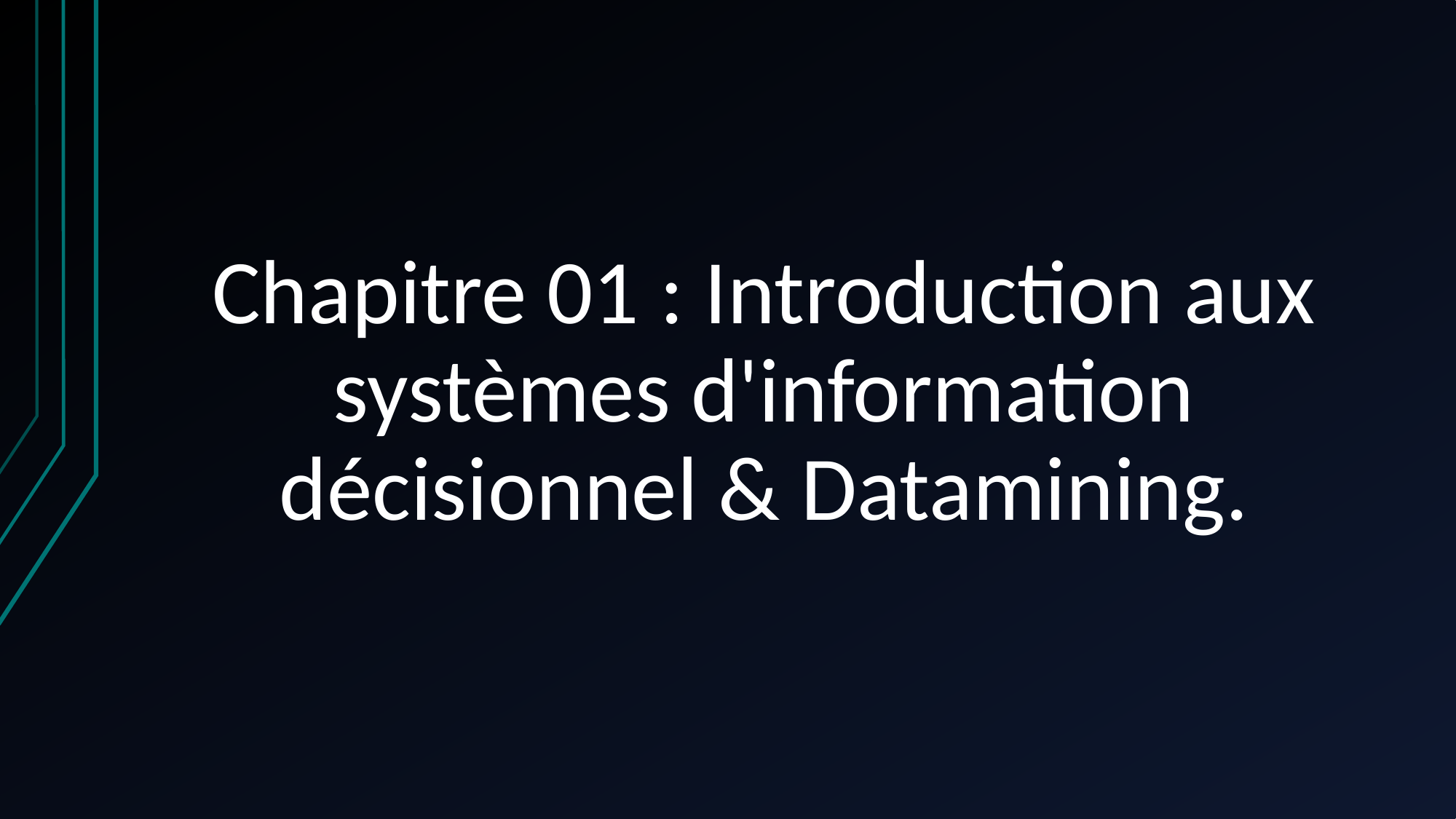

# Chapitre 01 : Introduction aux systèmes d'information décisionnel & Datamining.